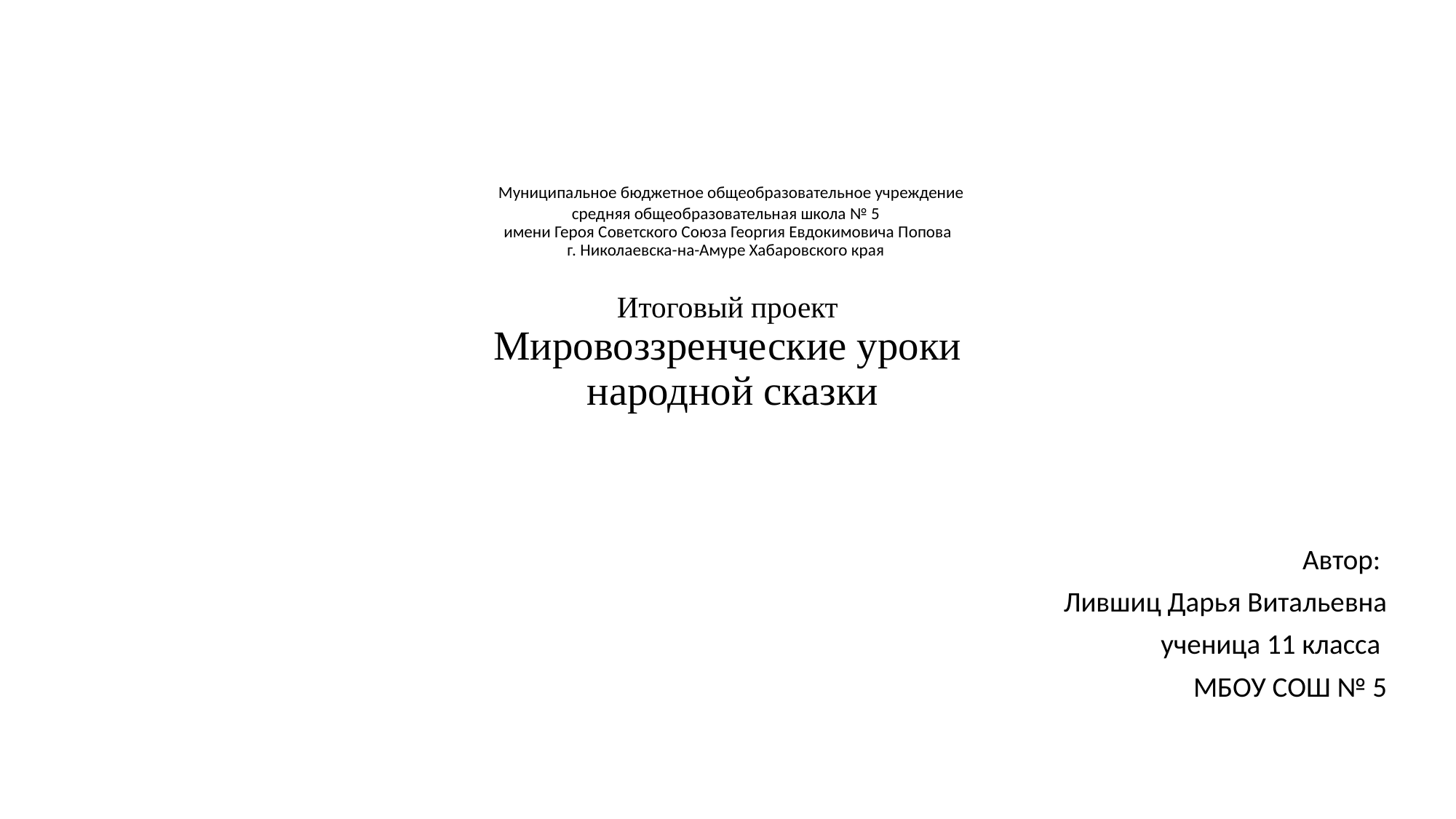

# Муниципальное бюджетное общеобразовательное учреждение средняя общеобразовательная школа № 5  имени Героя Советского Союза Георгия Евдокимовича Попова г. Николаевска-на-Амуре Хабаровского края Итоговый проект Мировоззренческие уроки народной сказки
Автор:
Лившиц Дарья Витальевна
ученица 11 класса
МБОУ СОШ № 5